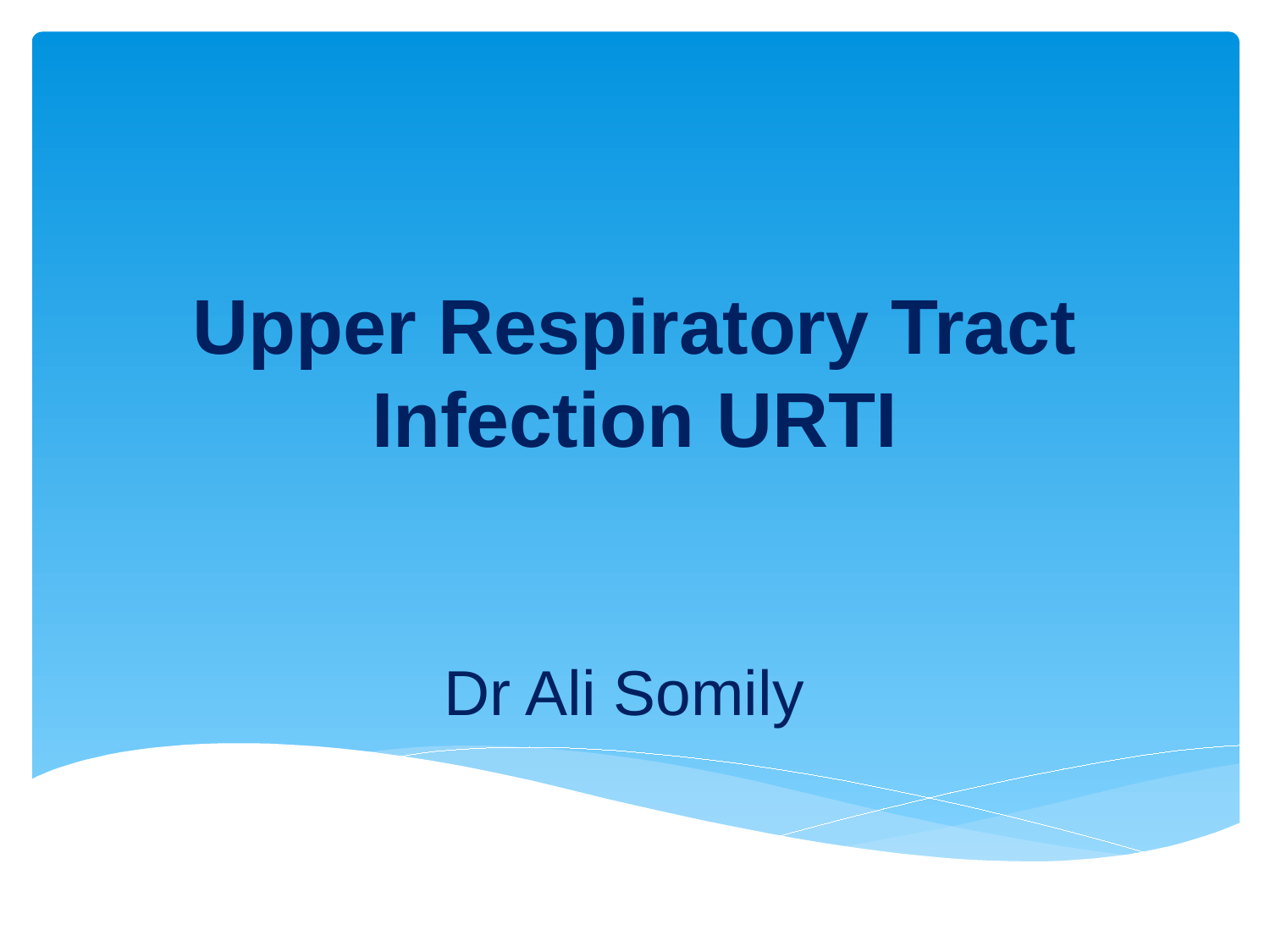

# Upper Respiratory Tract Infection URTI
Dr Ali Somily